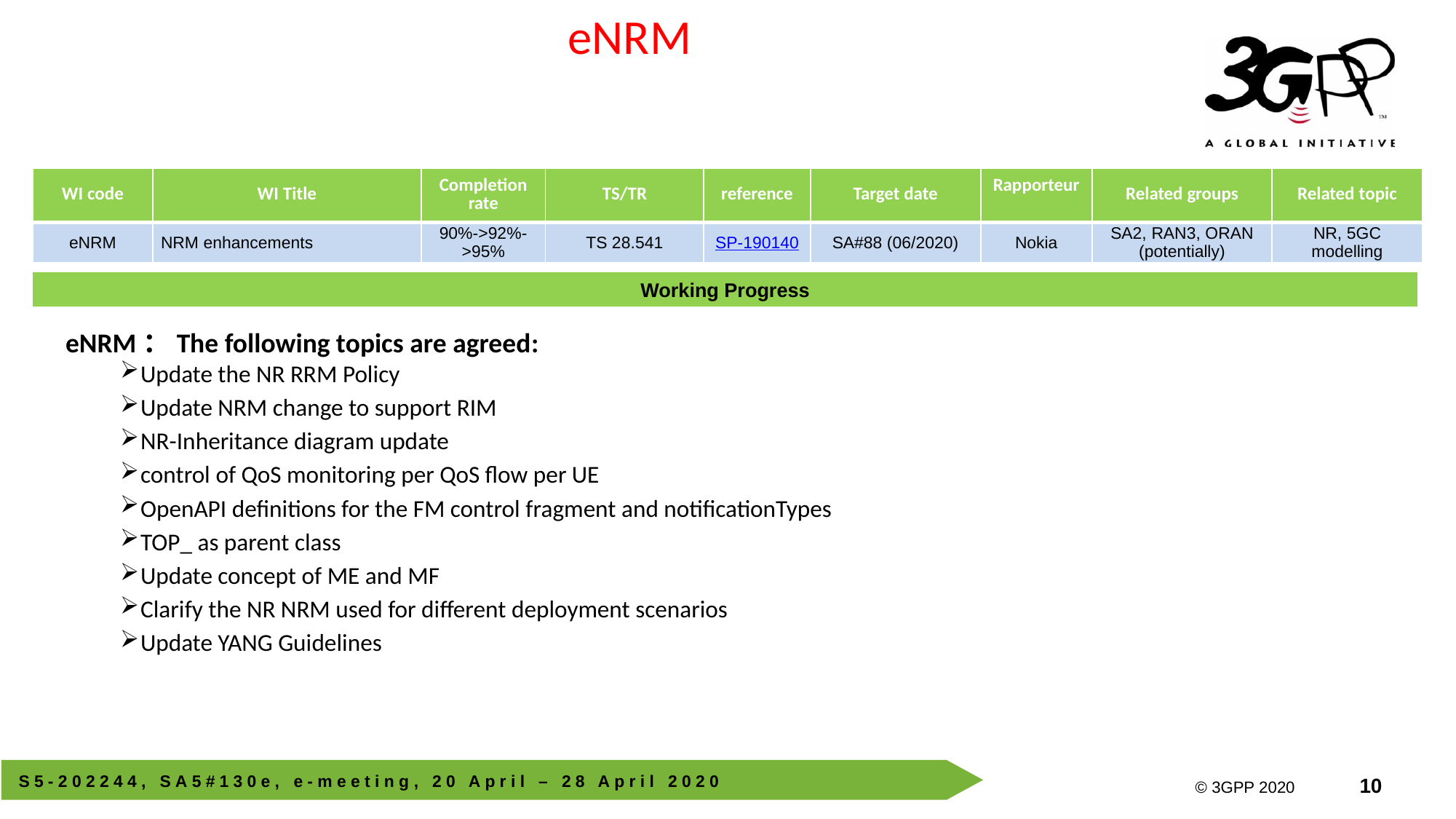

eNRM
| WI code | WI Title | Completion rate | TS/TR | reference | Target date | Rapporteur | Related groups | Related topic |
| --- | --- | --- | --- | --- | --- | --- | --- | --- |
| eNRM | NRM enhancements | 90%->92%->95% | TS 28.541 | SP-190140 | SA#88 (06/2020) | Nokia | SA2, RAN3, ORAN (potentially) | NR, 5GC modelling |
Working Progress
eNRM：The following topics are agreed:
Update the NR RRM Policy
Update NRM change to support RIM
NR-Inheritance diagram update
control of QoS monitoring per QoS flow per UE
OpenAPI definitions for the FM control fragment and notificationTypes
TOP_ as parent class
Update concept of ME and MF
Clarify the NR NRM used for different deployment scenarios
Update YANG Guidelines